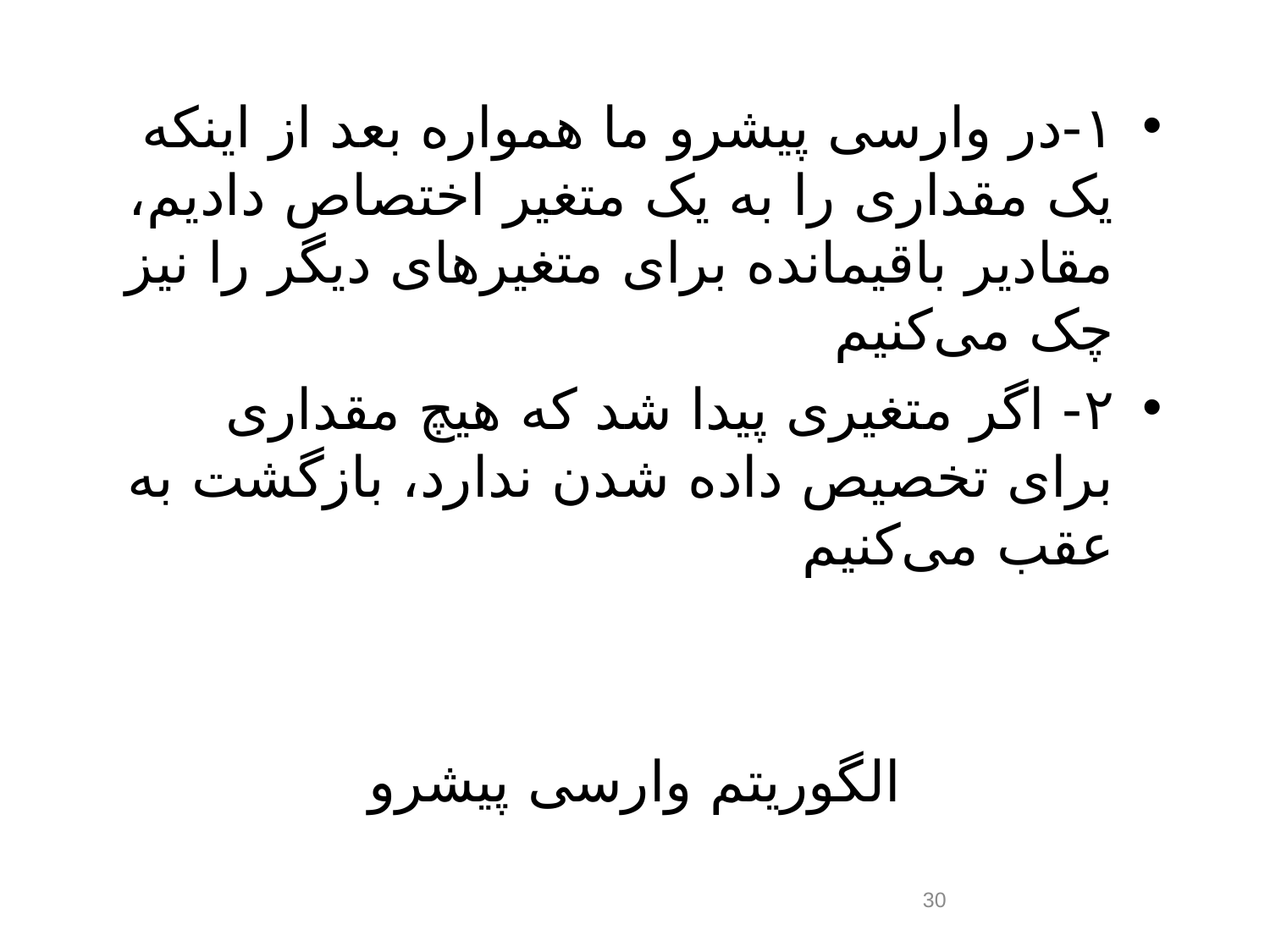

# ۱-در وارسی پیشرو ما همواره بعد از اینکه یک مقداری را به یک متغیر اختصاص دادیم، مقادیر باقیمانده برای متغیر‌های دیگر را نیز چک می‌کنیم
۲- اگر متغیری پیدا شد که هیچ مقداری برای تخصیص داده شدن ندارد، بازگشت به عقب می‌کنیم

الگوریتم وارسی پیشرو
30